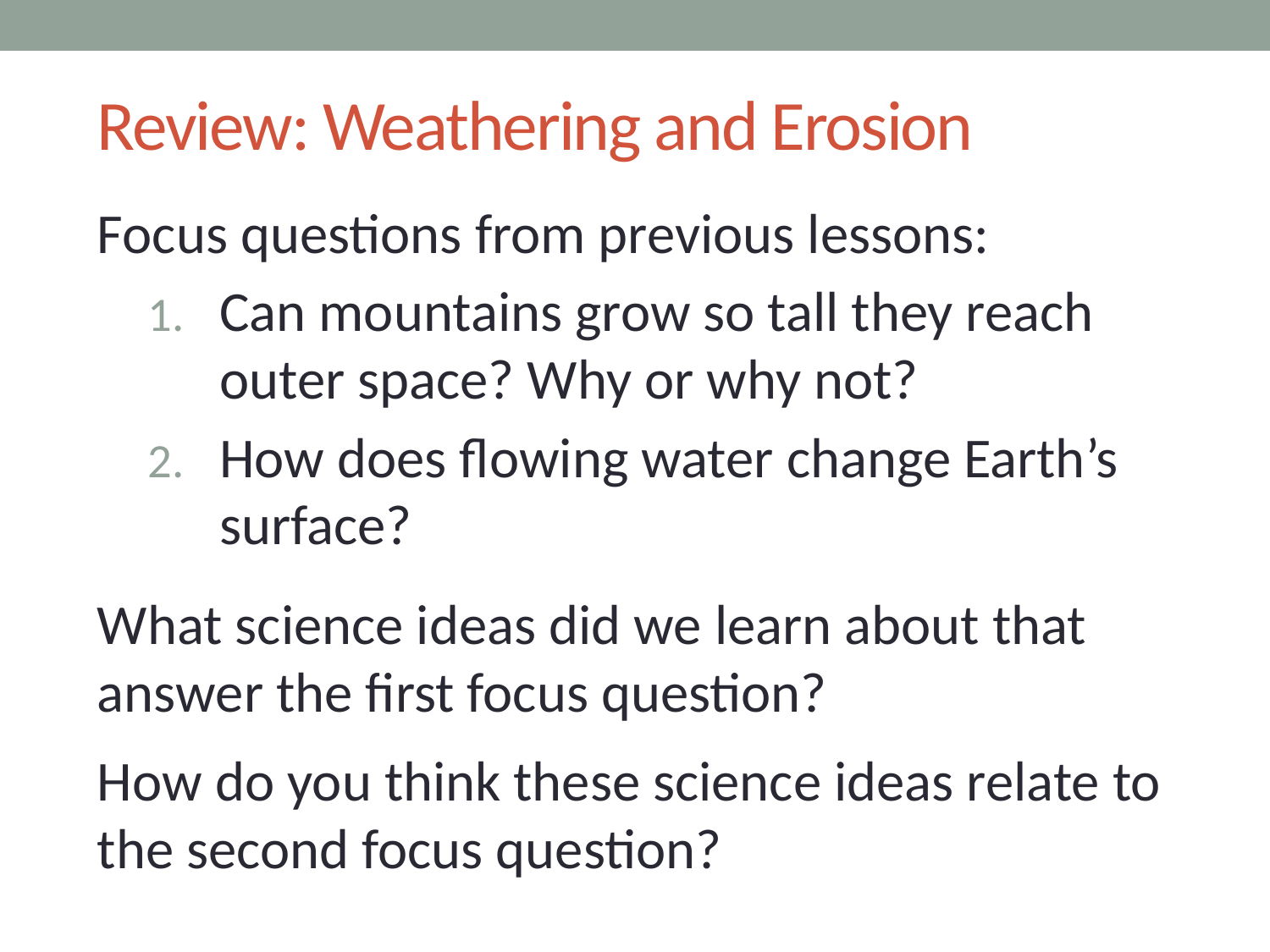

# Review: Weathering and Erosion
Focus questions from previous lessons:
Can mountains grow so tall they reach outer space? Why or why not?
How does flowing water change Earth’s surface?
What science ideas did we learn about that answer the first focus question?
How do you think these science ideas relate to the second focus question?